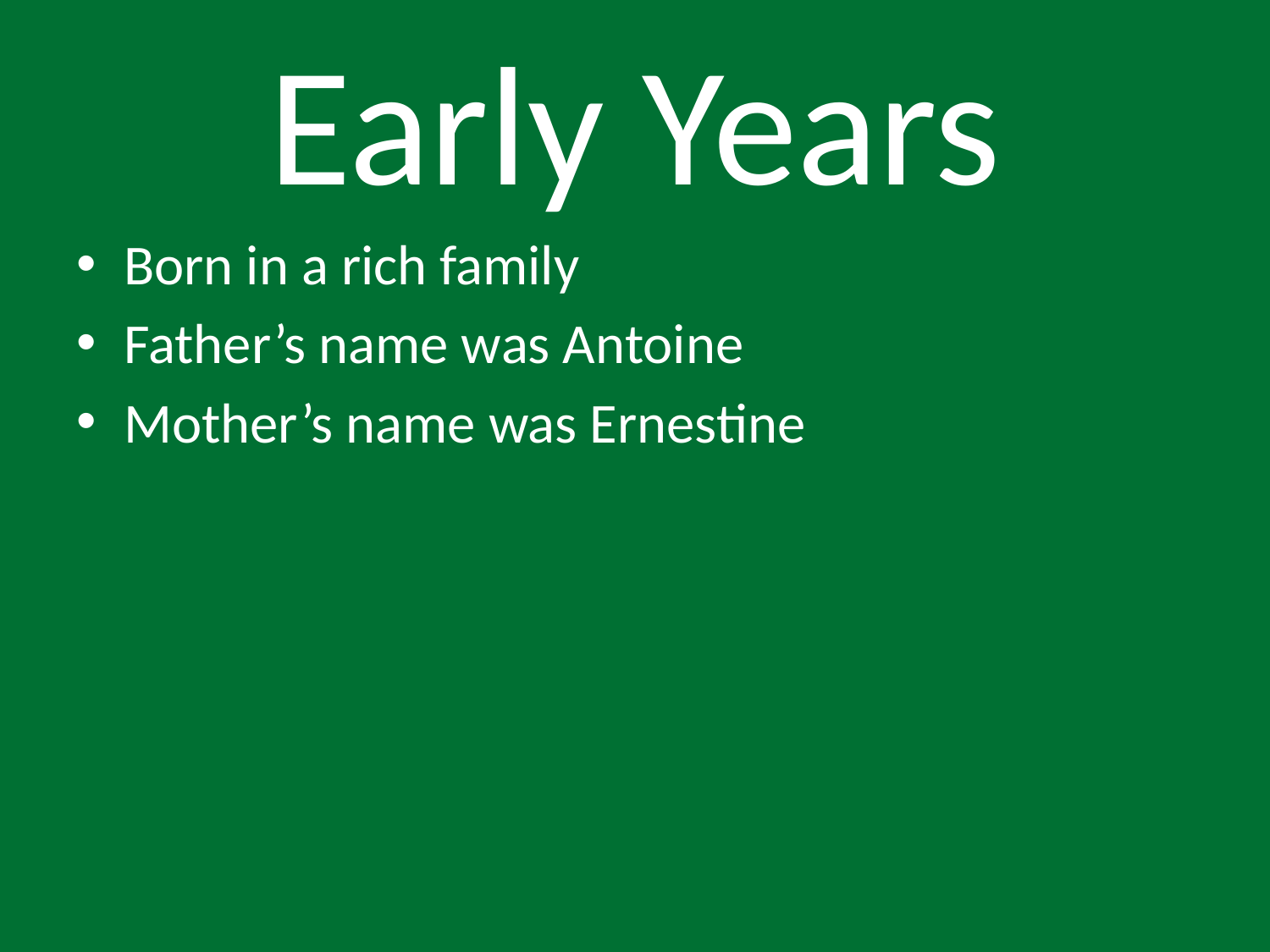

# Early Years
Born in a rich family
Father’s name was Antoine
Mother’s name was Ernestine